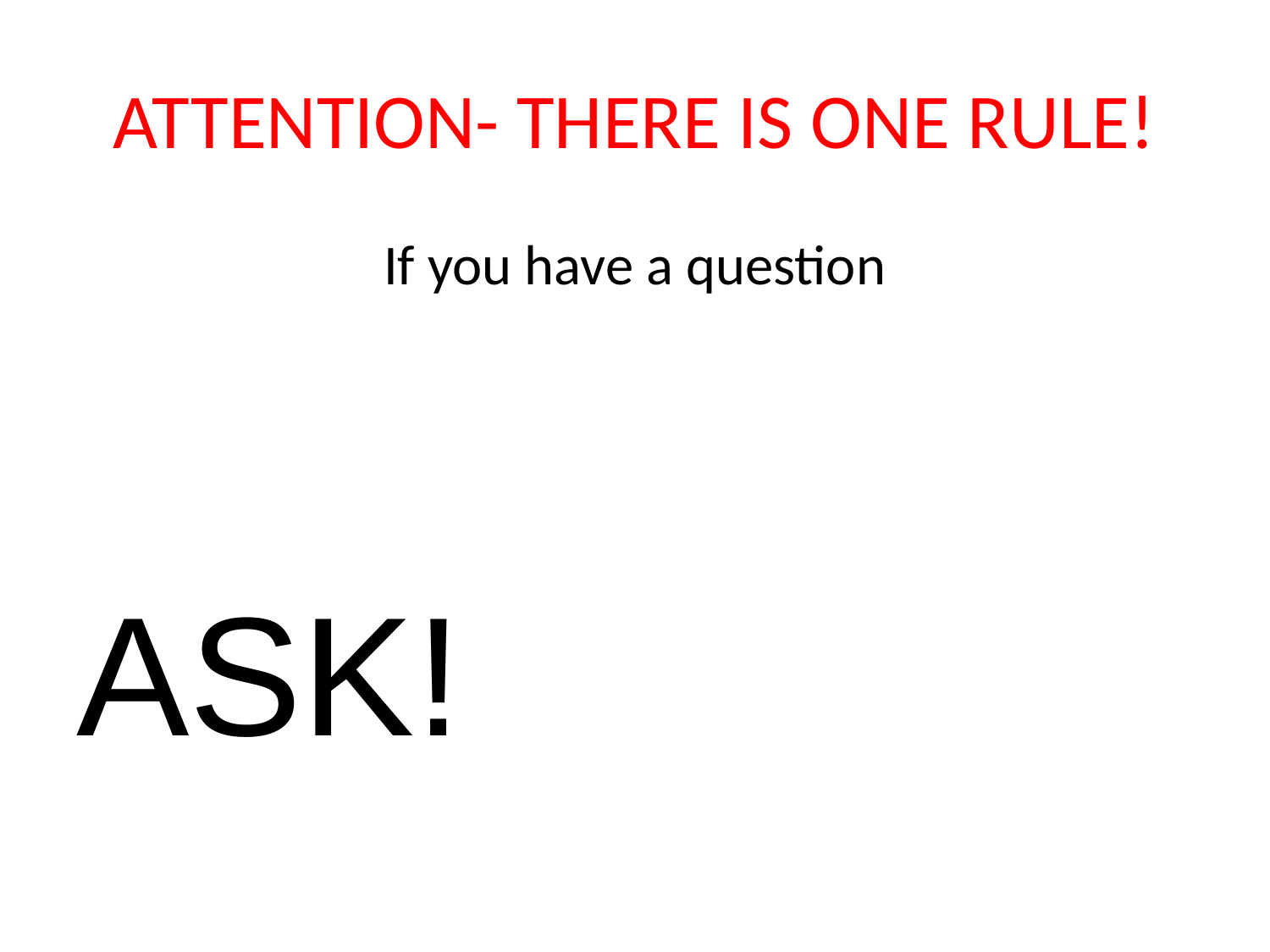

# ATTENTION- THERE IS ONE RULE!
If you have a question

ASK!